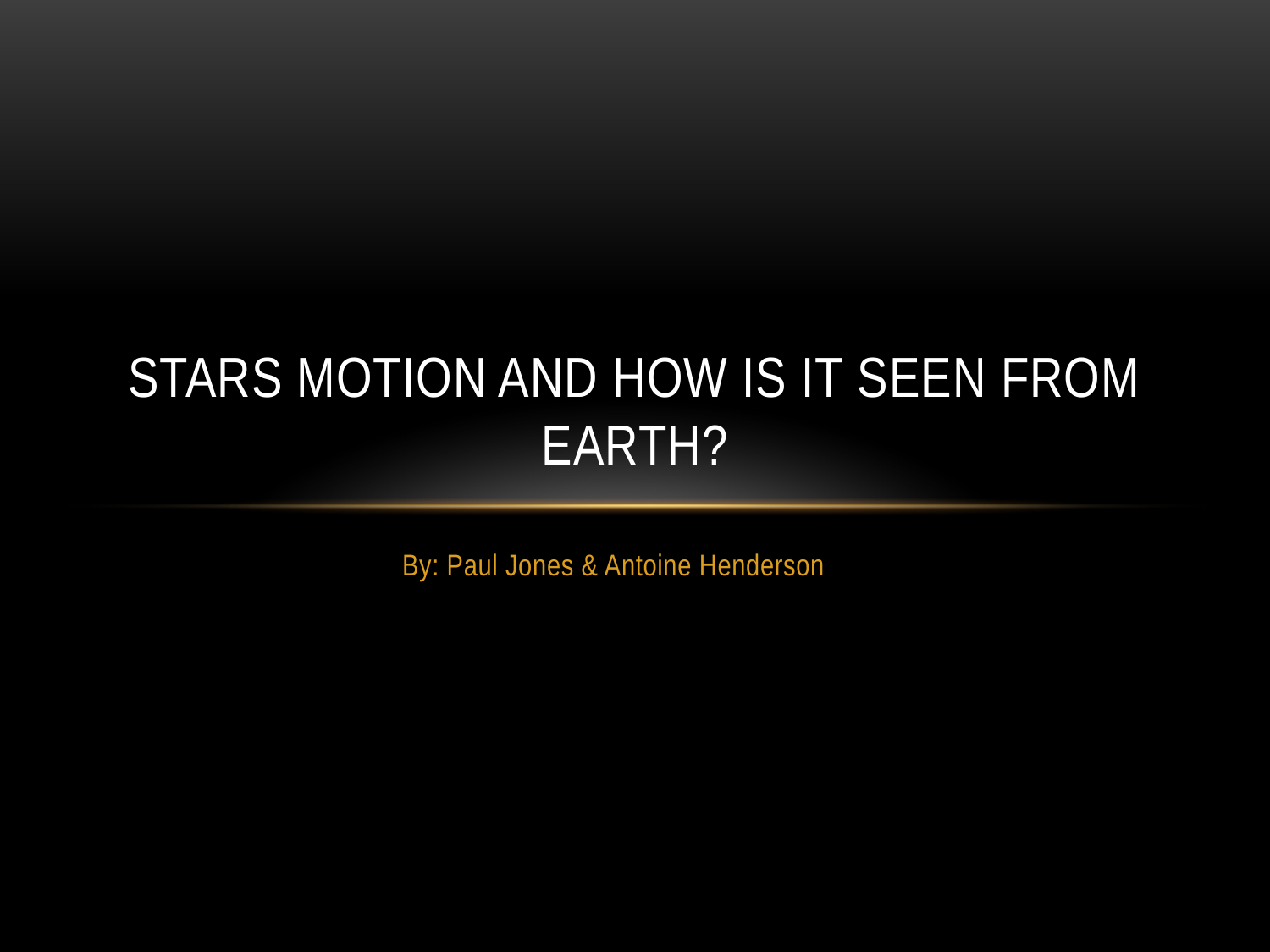

# Stars motion and how is it seen from earth?
By: Paul Jones & Antoine Henderson